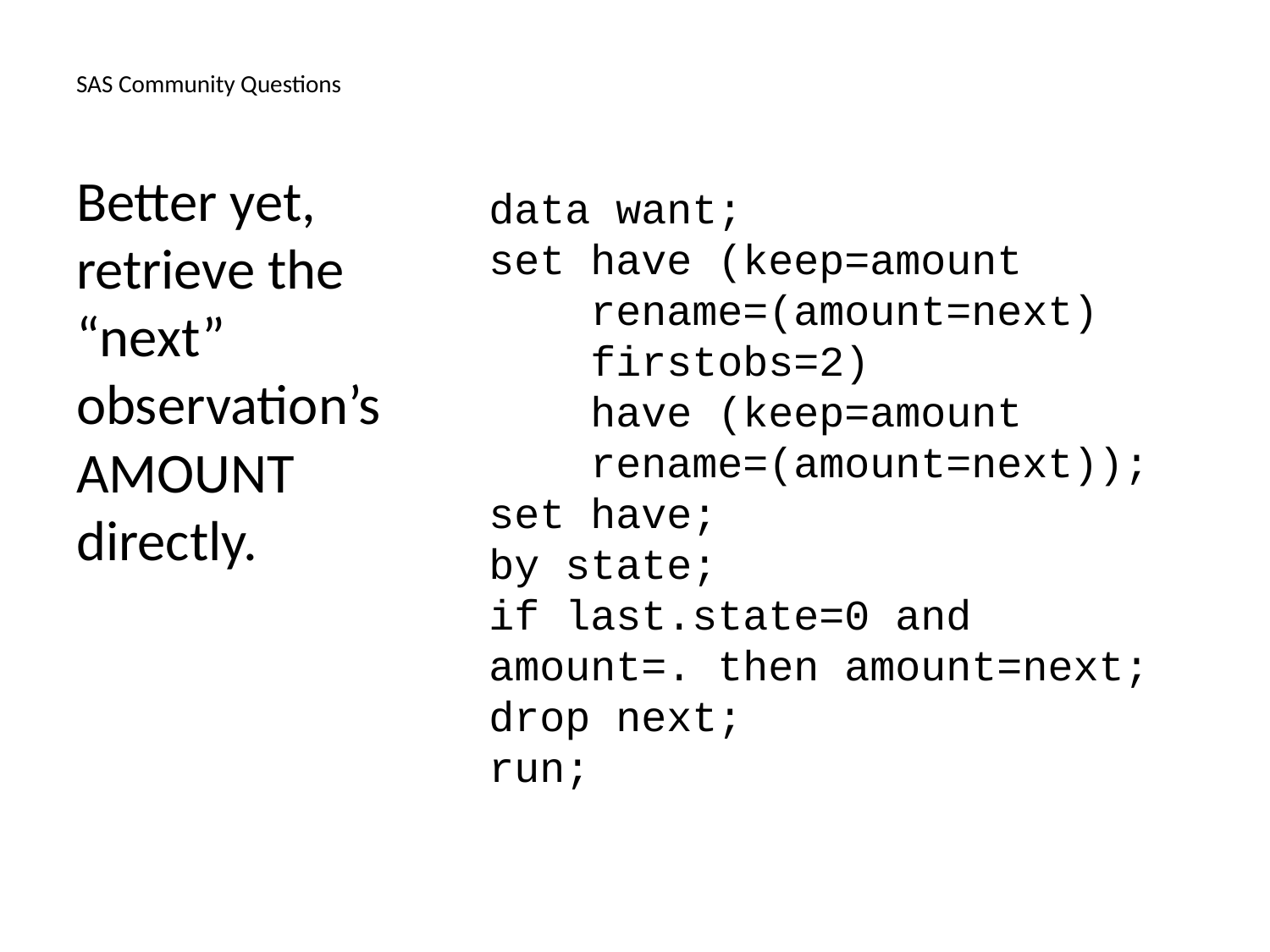

# SAS Community Questions
Better yet, retrieve the “next” observation’s AMOUNT directly.
data want;
set have (keep=amount
    rename=(amount=next)
    firstobs=2)
    have (keep=amount
    rename=(amount=next));
set have;
by state;
if last.state=0 and
amount=. then amount=next;
drop next;
run;